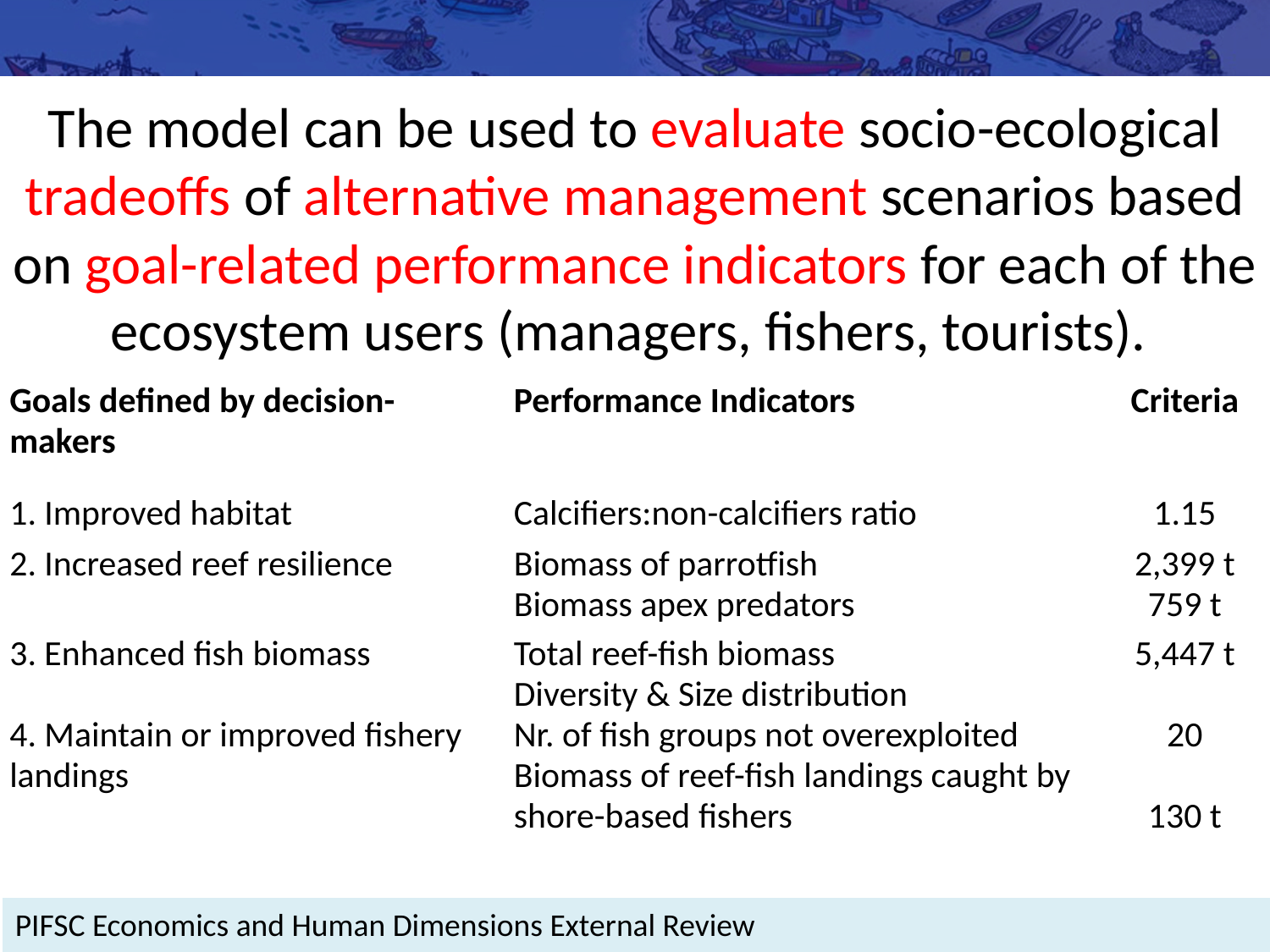

The model can be used to evaluate socio-ecological tradeoffs of alternative management scenarios based on goal-related performance indicators for each of the ecosystem users (managers, fishers, tourists).
| Goals defined by decision-makers | Performance Indicators | Criteria |
| --- | --- | --- |
| 1. Improved habitat | Calcifiers:non-calcifiers ratio | 1.15 |
| 2. Increased reef resilience | Biomass of parrotfish Biomass apex predators | 2,399 t 759 t |
| 3. Enhanced fish biomass | Total reef-fish biomass Diversity & Size distribution | 5,447 t |
| 4. Maintain or improved fishery landings | Nr. of fish groups not overexploited Biomass of reef-fish landings caught by shore-based fishers | 20 130 t |
PIFSC Economics and Human Dimensions External Review					Aug 2, 2017